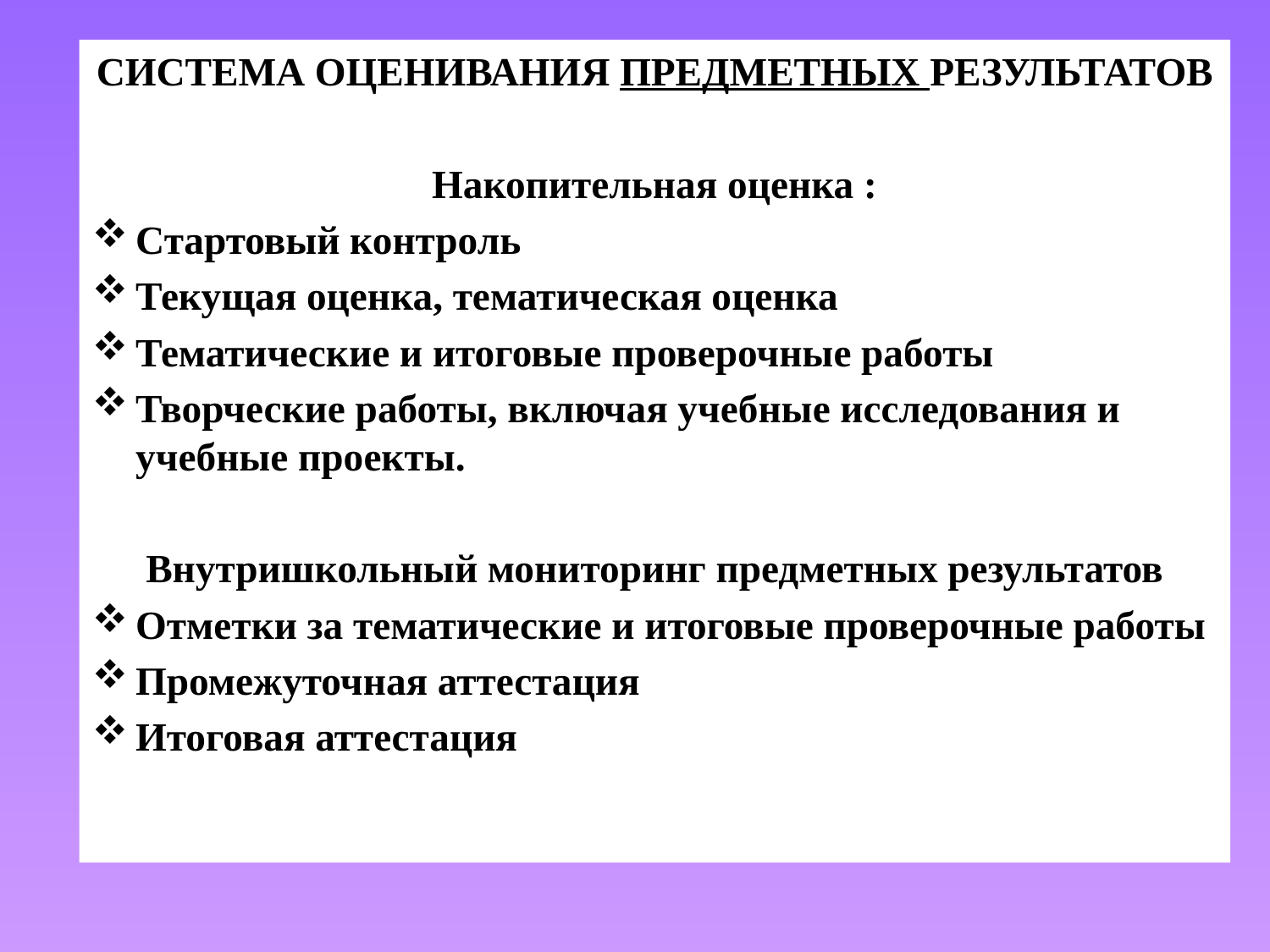

СИСТЕМА ОЦЕНИВАНИЯ ПРЕДМЕТНЫХ РЕЗУЛЬТАТОВ

Накопительная оценка :
Стартовый контроль
Текущая оценка, тематическая оценка
Тематические и итоговые проверочные работы
Творческие работы, включая учебные исследования и учебные проекты.

Внутришкольный мониторинг предметных результатов
Отметки за тематические и итоговые проверочные работы
Промежуточная аттестация
Итоговая аттестация